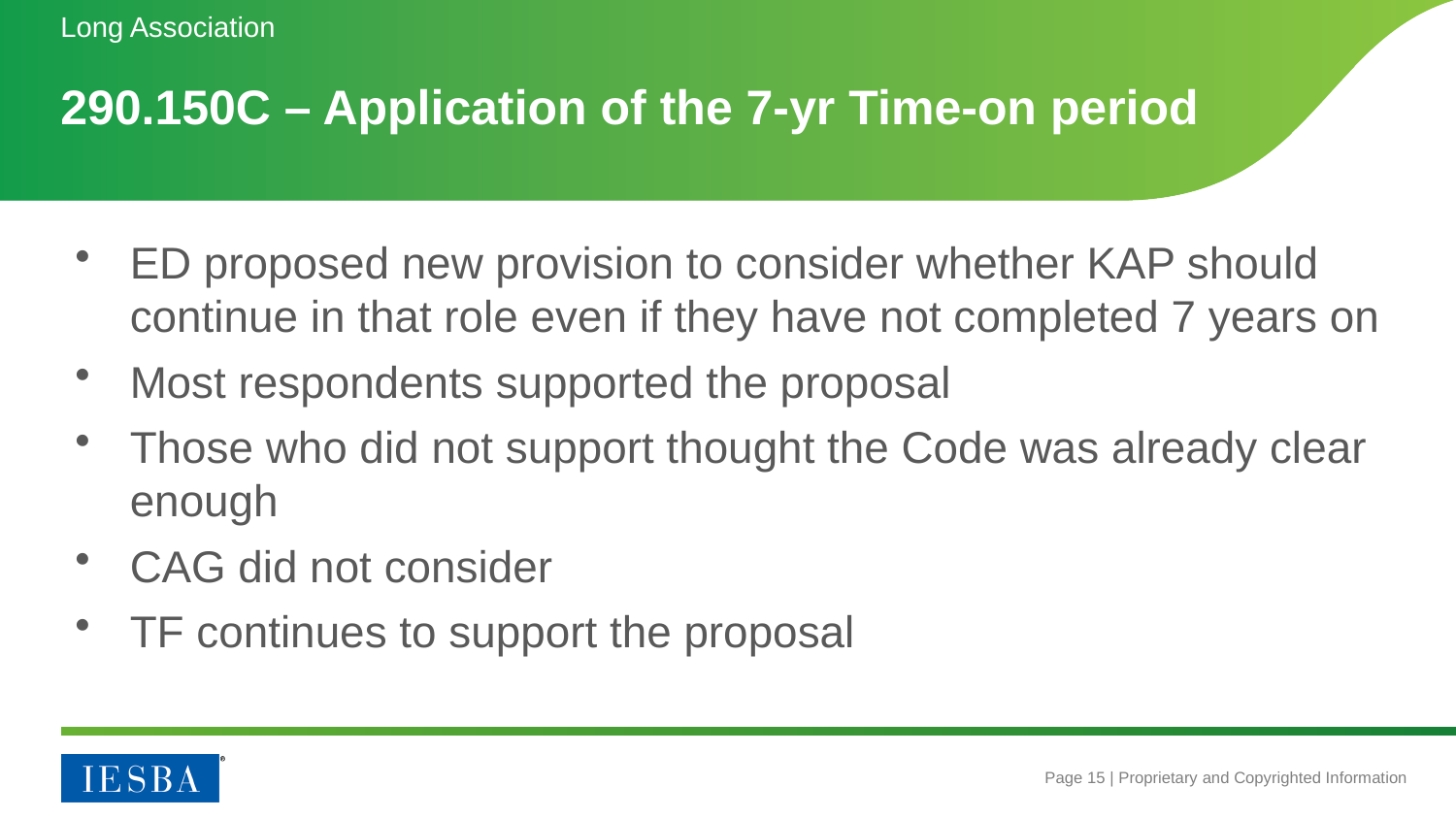

Long Association
# 290.150C – Application of the 7-yr Time-on period
ED proposed new provision to consider whether KAP should continue in that role even if they have not completed 7 years on
Most respondents supported the proposal
Those who did not support thought the Code was already clear enough
CAG did not consider
TF continues to support the proposal